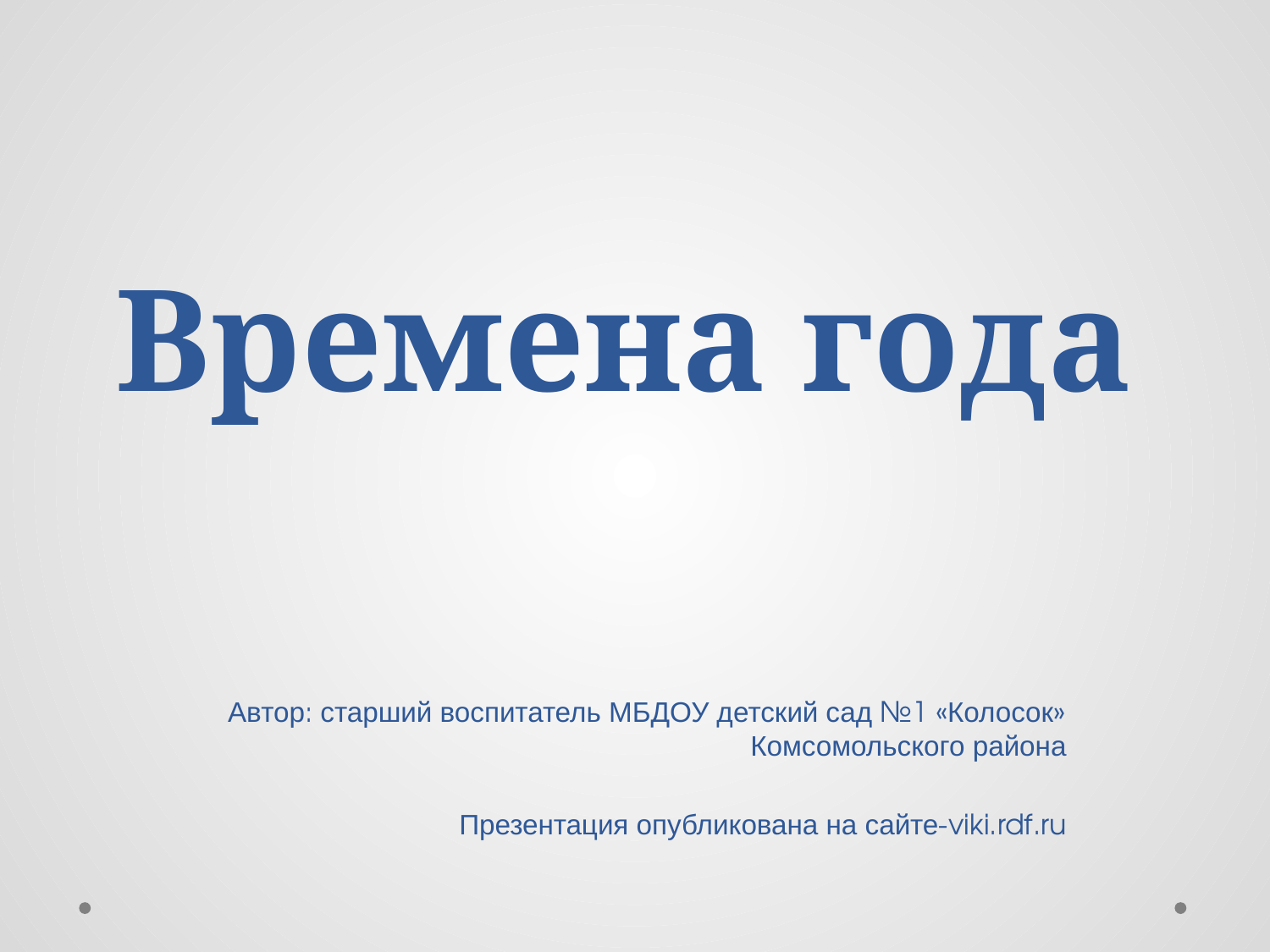

# Времена года
Автор: старший воспитатель МБДОУ детский сад №1 «Колосок» Комсомольского района

Презентация опубликована на сайте-viki.rdf.ru